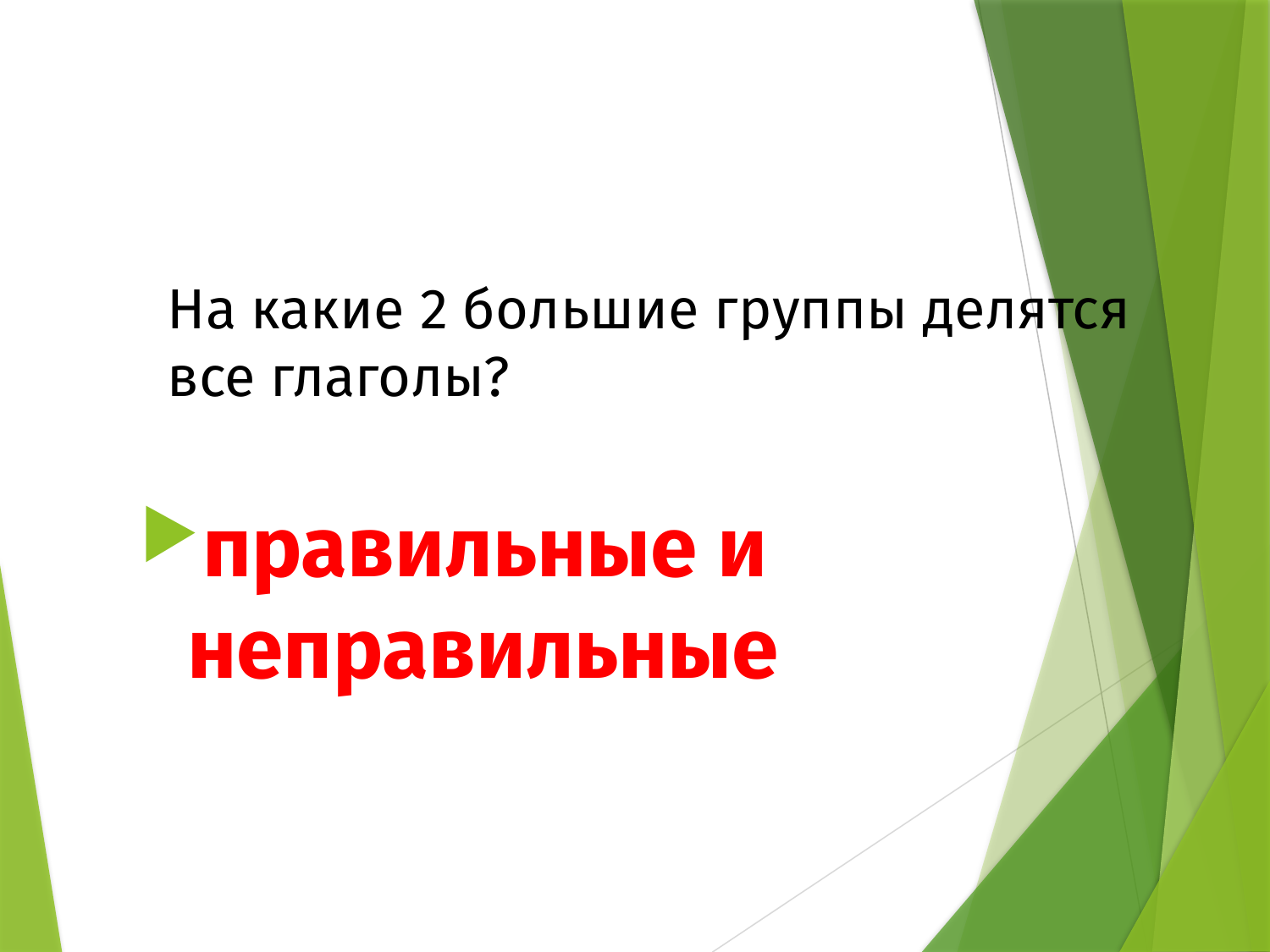

#
На какие 2 большие группы делятся все глаголы?
правильные и неправильные